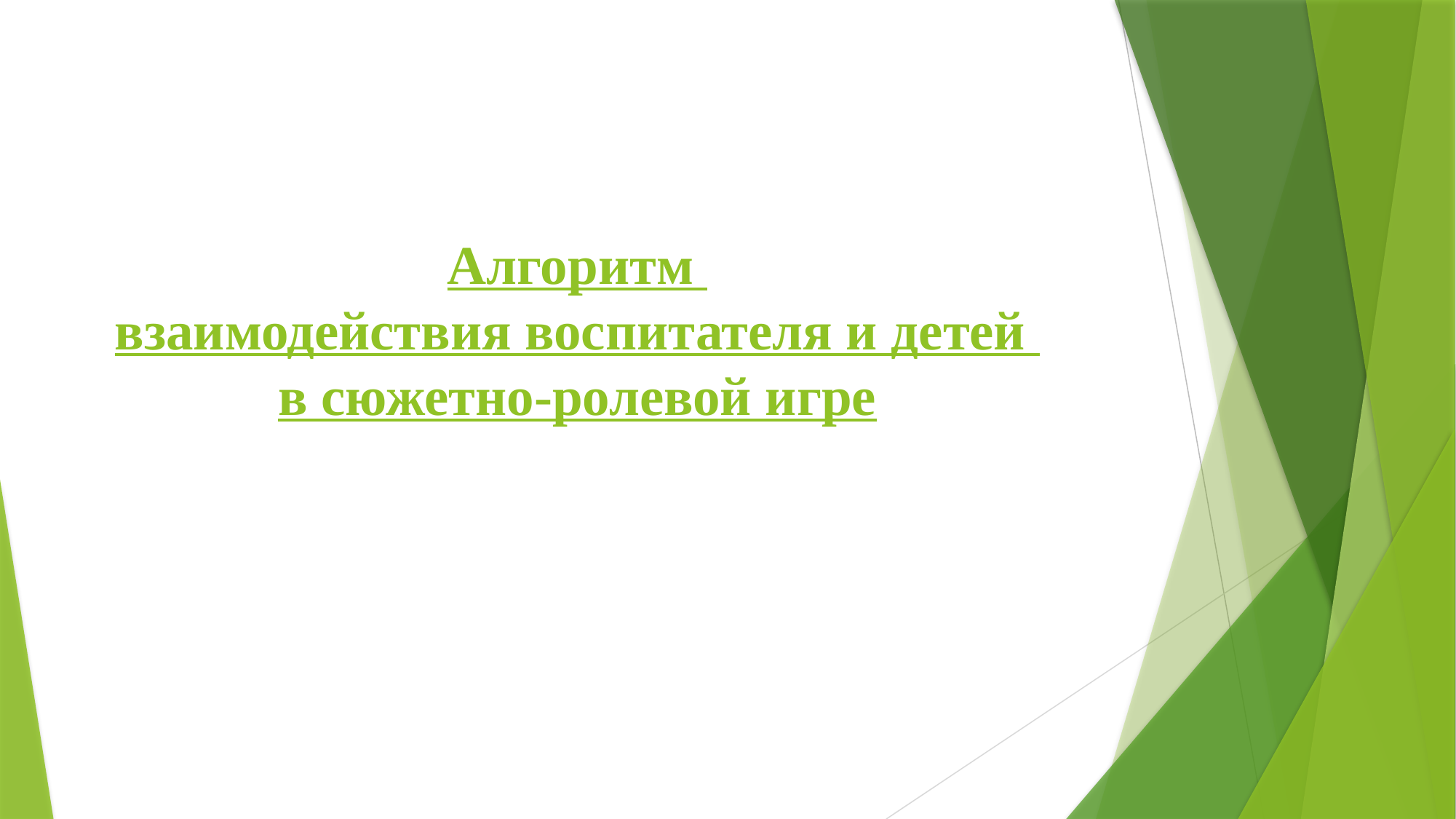

# Алгоритм взаимодействия воспитателя и детей в сюжетно-ролевой игре